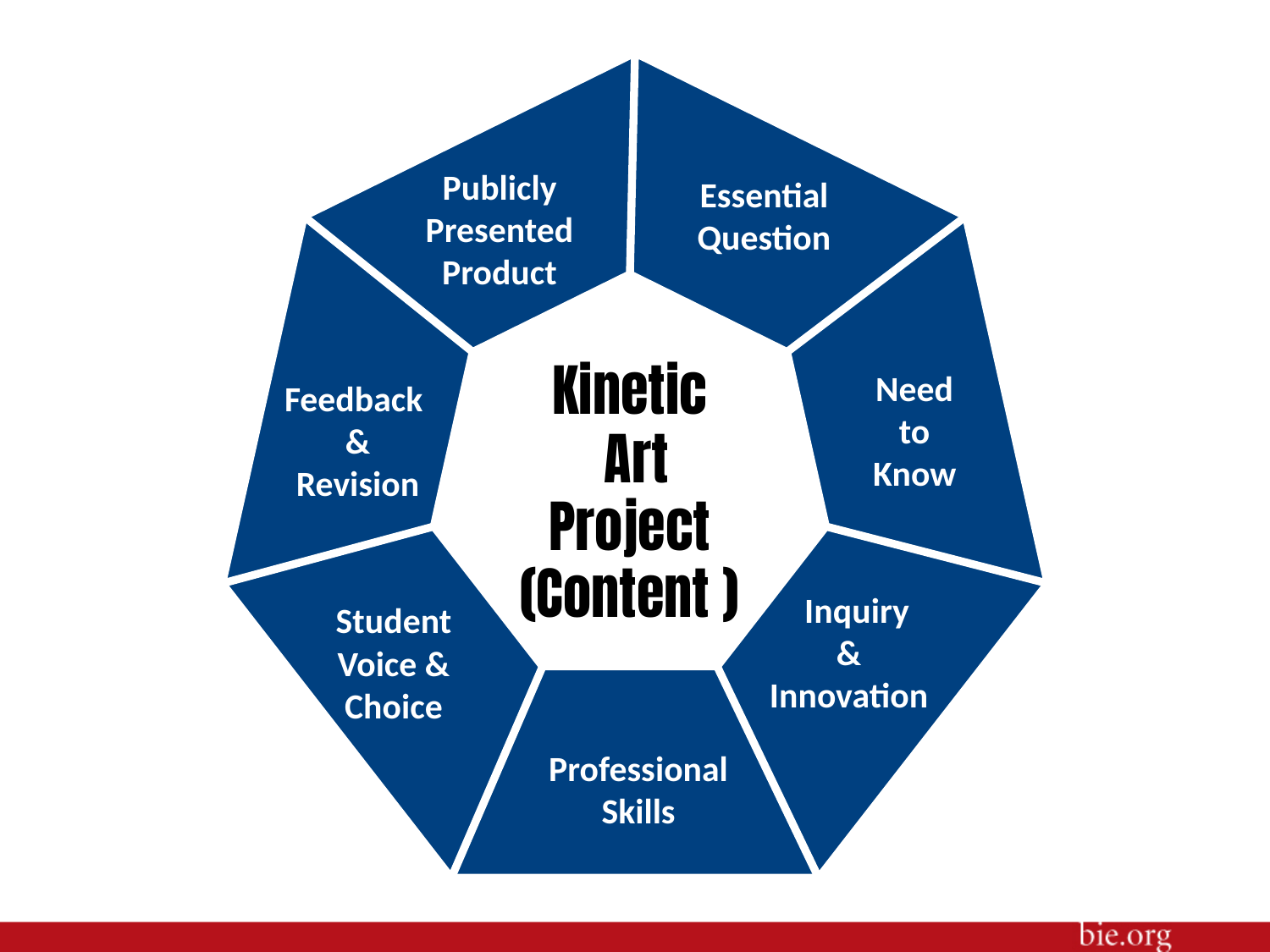

Publicly
Presented
Product
Essential
Question
Kinetic
 Art
Project
(Content )
Need
to
Know
Feedback
&
Revision
  Inquiry
&
Innovation
Student
Voice &
Choice
Professional
Skills